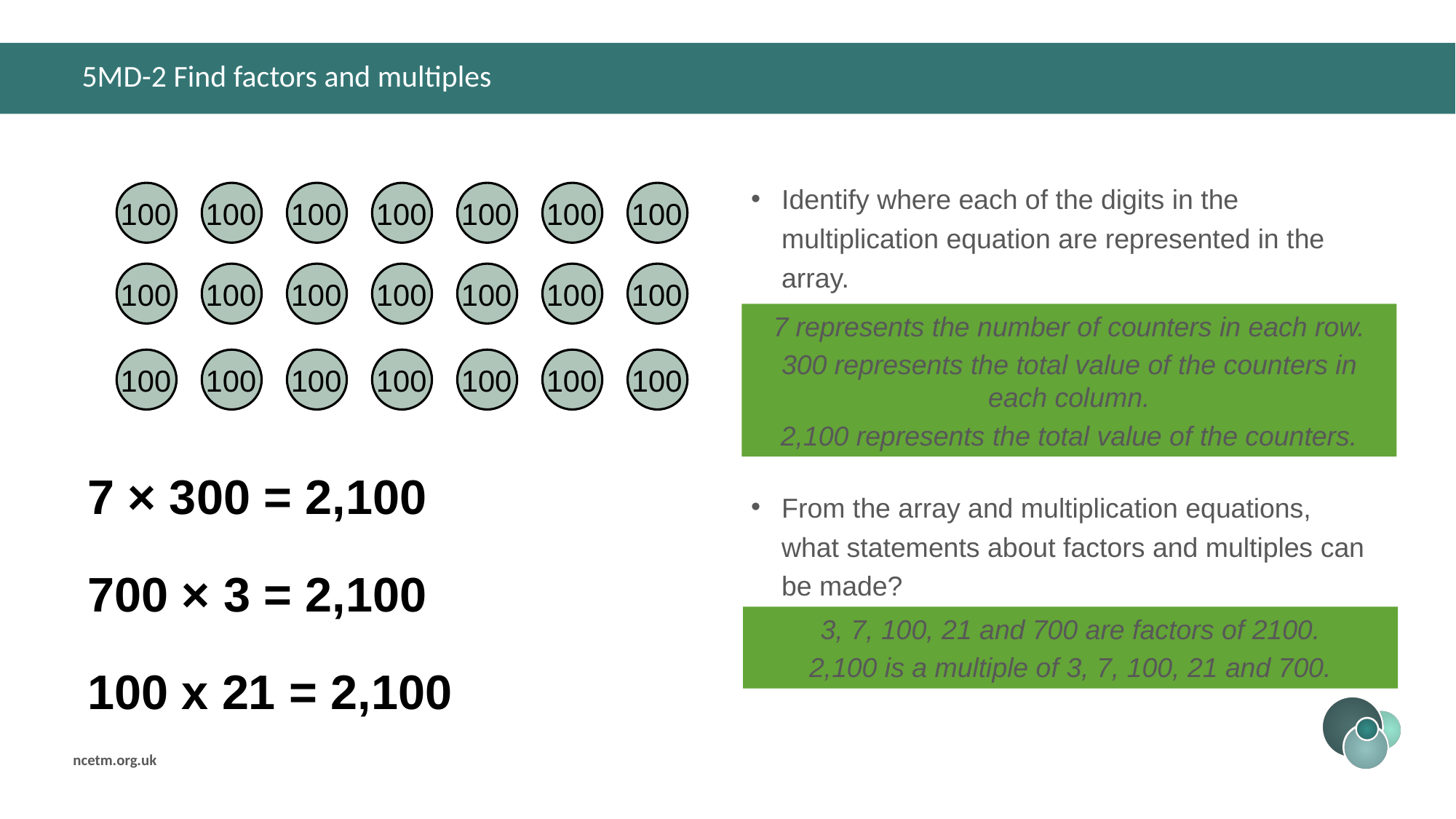

# 5MD-2 Find factors and multiples
Identify where each of the digits in the multiplication equation are represented in the array.

From the array and multiplication equations, what statements about factors and multiples can be made?

100

100

100

100

100

100

100

100

100

100

100

100

100

100
7 represents the number of counters in each row.
300 represents the total value of the counters in each column.
2,100 represents the total value of the counters.

100

100

100

100

100

100

100
7 × 300 = 2,100
700 × 3 = 2,100
3, 7, 100, 21 and 700 are factors of 2100.
2,100 is a multiple of 3, 7, 100, 21 and 700.
100 x 21 = 2,100